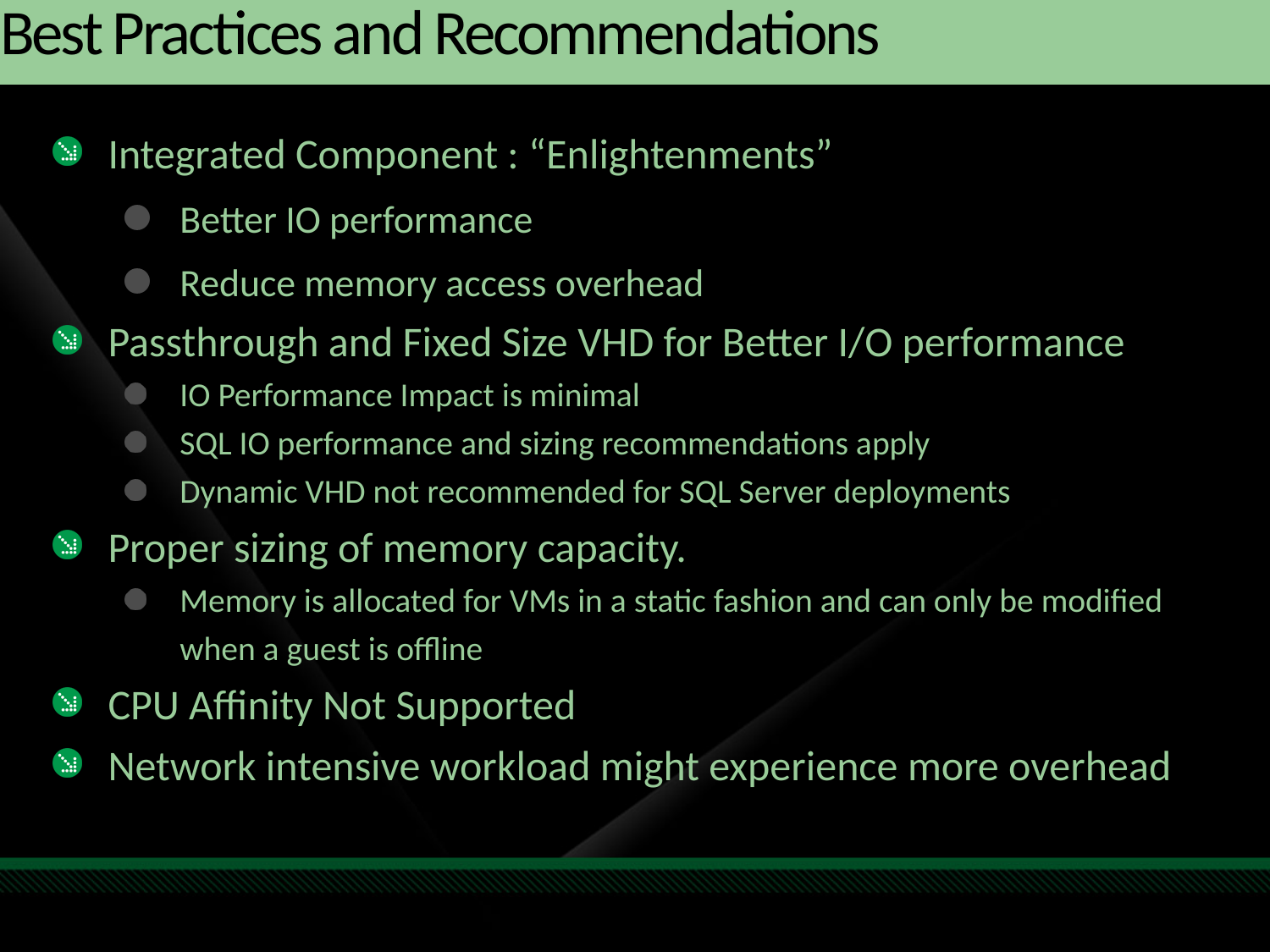

# Best Practices and Recommendations
Integrated Component : “Enlightenments”
Better IO performance
Reduce memory access overhead
Passthrough and Fixed Size VHD for Better I/O performance
IO Performance Impact is minimal
SQL IO performance and sizing recommendations apply
Dynamic VHD not recommended for SQL Server deployments
Proper sizing of memory capacity.
Memory is allocated for VMs in a static fashion and can only be modified when a guest is offline
CPU Affinity Not Supported
Network intensive workload might experience more overhead